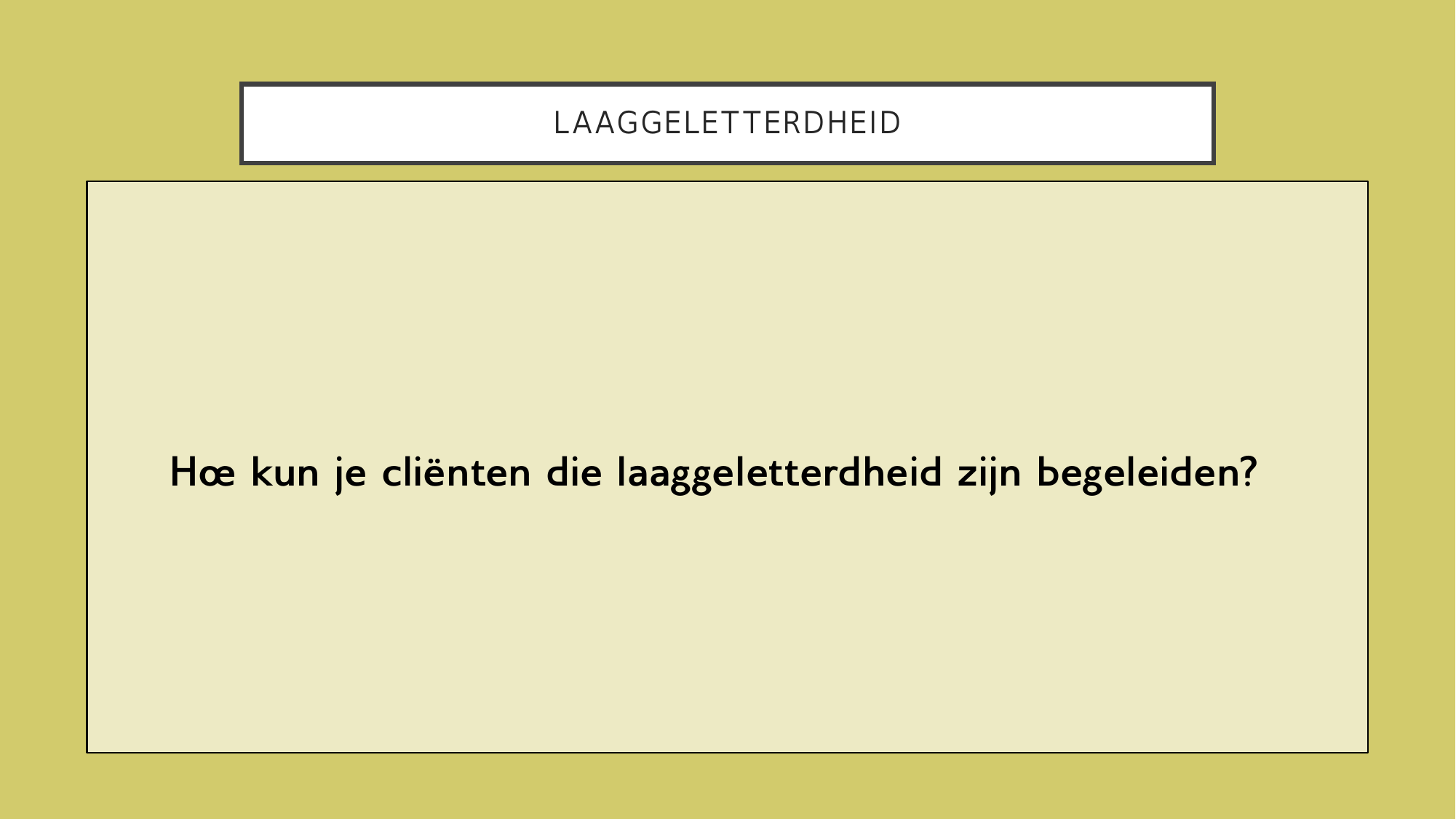

# LAAGGELETTERDHEID

Hoe kun je cliënten die laaggeletterdheid zijn begeleiden?